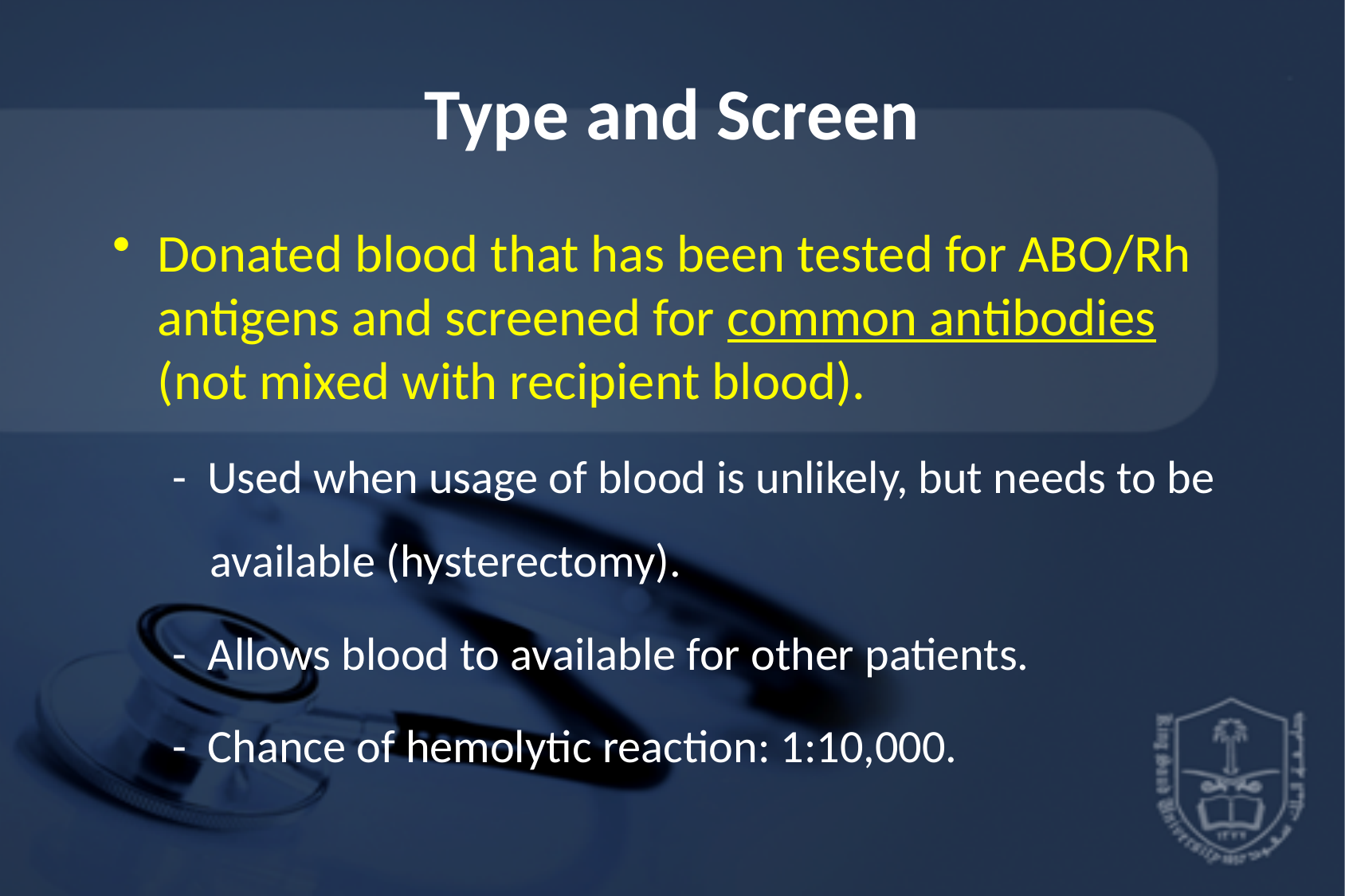

# Type and Screen
Donated blood that has been tested for ABO/Rh antigens and screened for common antibodies (not mixed with recipient blood).
-  Used when usage of blood is unlikely, but needs to be available (hysterectomy).
-  Allows blood to available for other patients.
-  Chance of hemolytic reaction: 1:10,000.